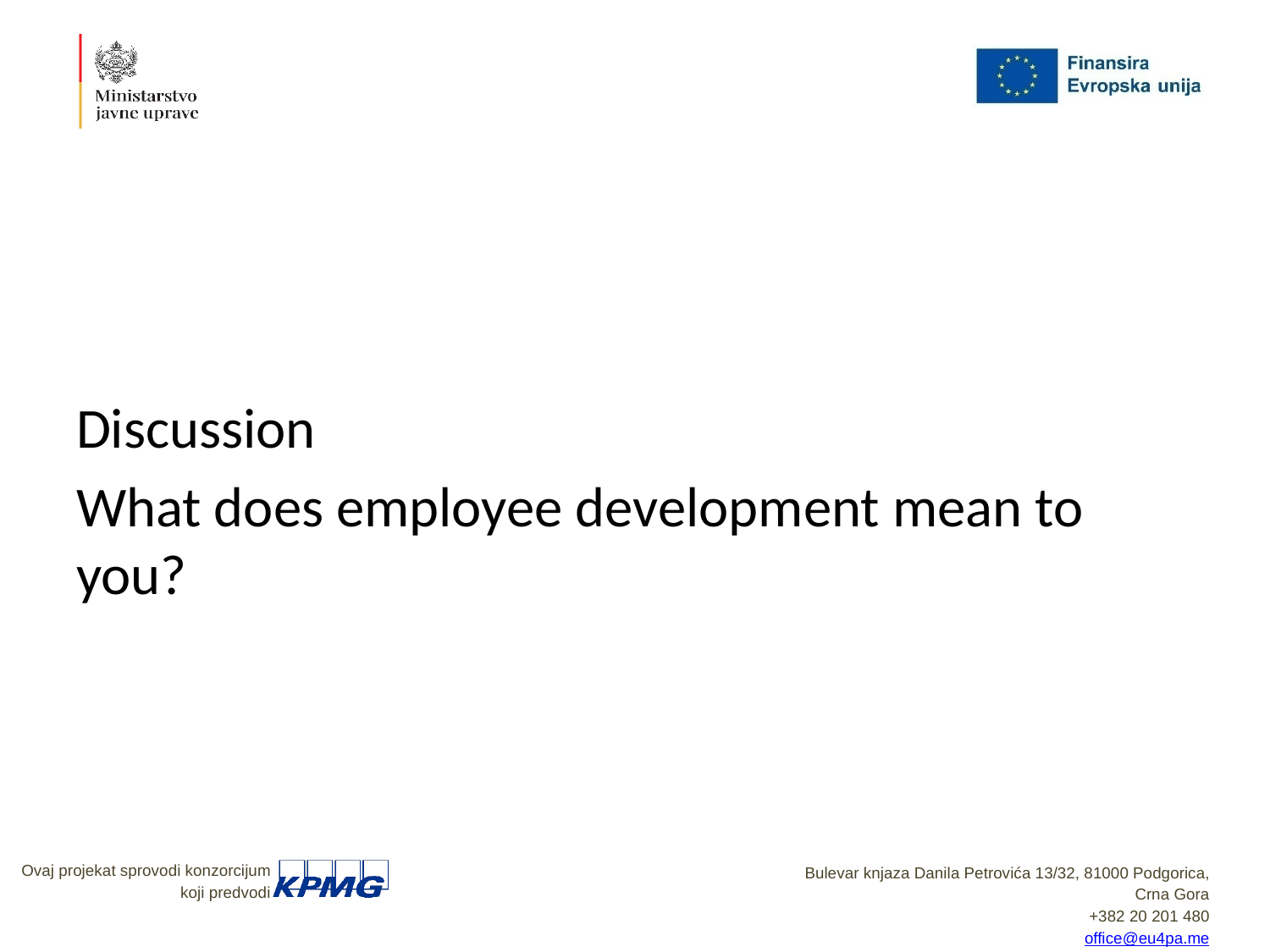

#

Discussion
What does employee development mean to you?